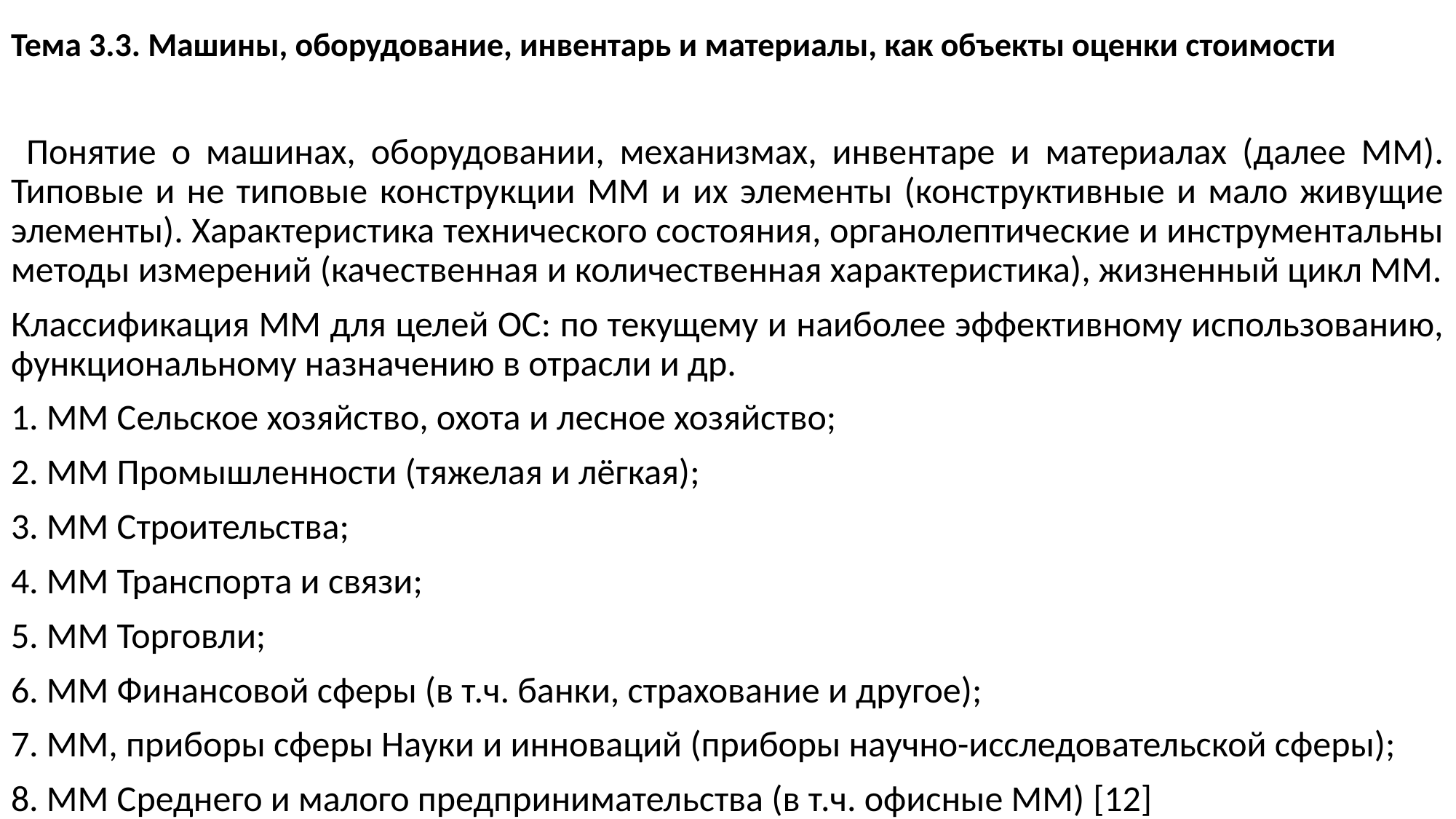

# Тема 3.3. Машины, оборудование, инвентарь и материалы, как объекты оценки стоимости

 Понятие о машинах, оборудовании, механизмах, инвентаре и материалах (далее ММ). Типовые и не типовые конструкции ММ и их элементы (конструктивные и мало живущие элементы). Характеристика технического состояния, органолептические и инструментальны методы измерений (качественная и количественная характеристика), жизненный цикл ММ.
Классификация ММ для целей ОС: по текущему и наиболее эффективному использованию, функциональному назначению в отрасли и др.
1. ММ Сельское хозяйство, охота и лесное хозяйство;
2. ММ Промышленности (тяжелая и лёгкая);
3. ММ Строительства;
4. ММ Транспорта и связи;
5. ММ Торговли;
6. ММ Финансовой сферы (в т.ч. банки, страхование и другое);
7. ММ, приборы сферы Науки и инноваций (приборы научно-исследовательской сферы);
8. ММ Среднего и малого предпринимательства (в т.ч. офисные ММ) [12]